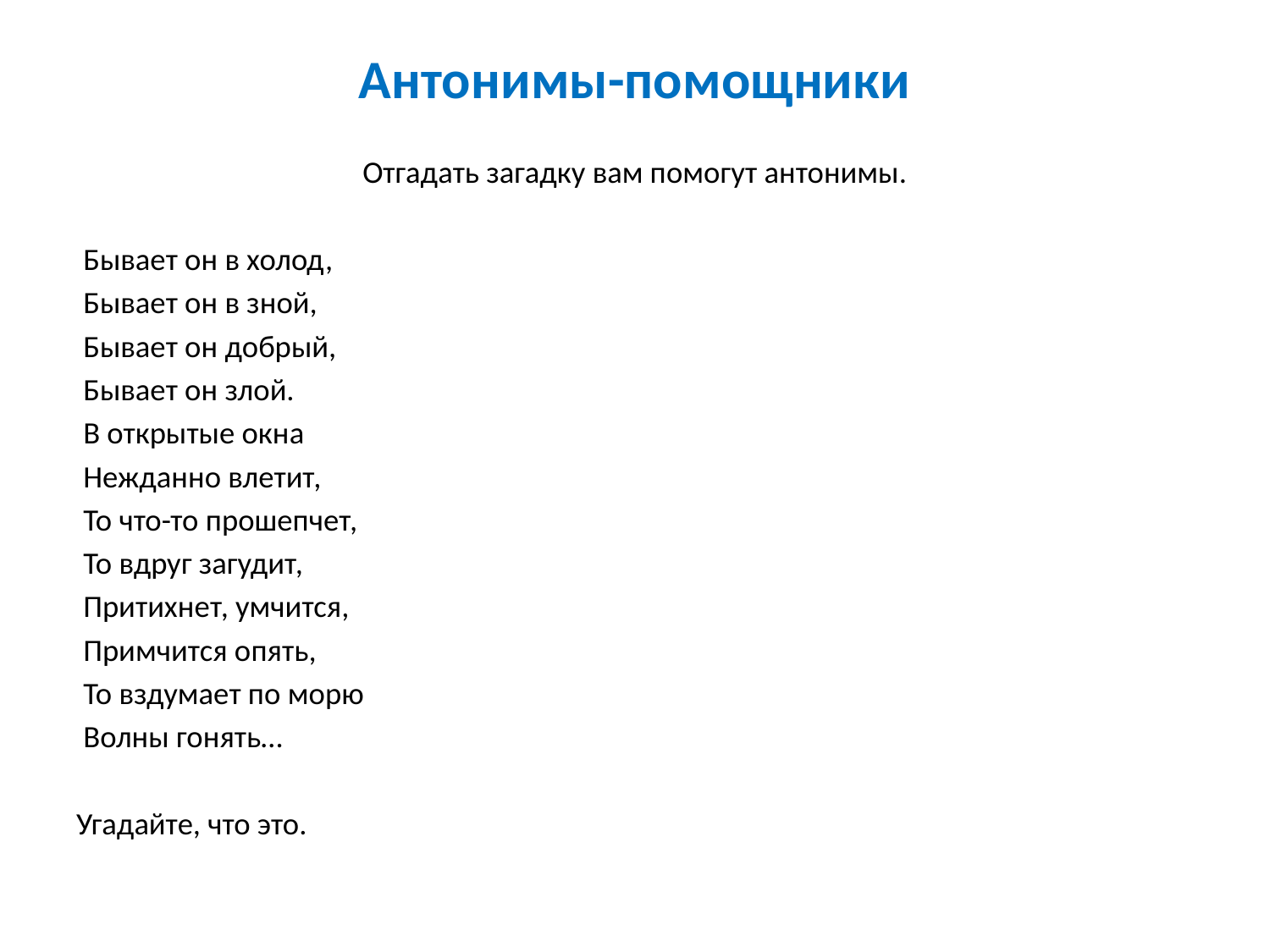

# Антонимы-помощники
Отгадать загадку вам помогут антонимы.

 Бывает он в холод,
 Бывает он в зной,
 Бывает он добрый,
 Бывает он злой.
 В открытые окна
 Нежданно влетит,
 То что-то прошепчет,
 То вдруг загудит,
 Притихнет, умчится,
 Примчится опять,
 То вздумает по морю
 Волны гонять…

Угадайте, что это.